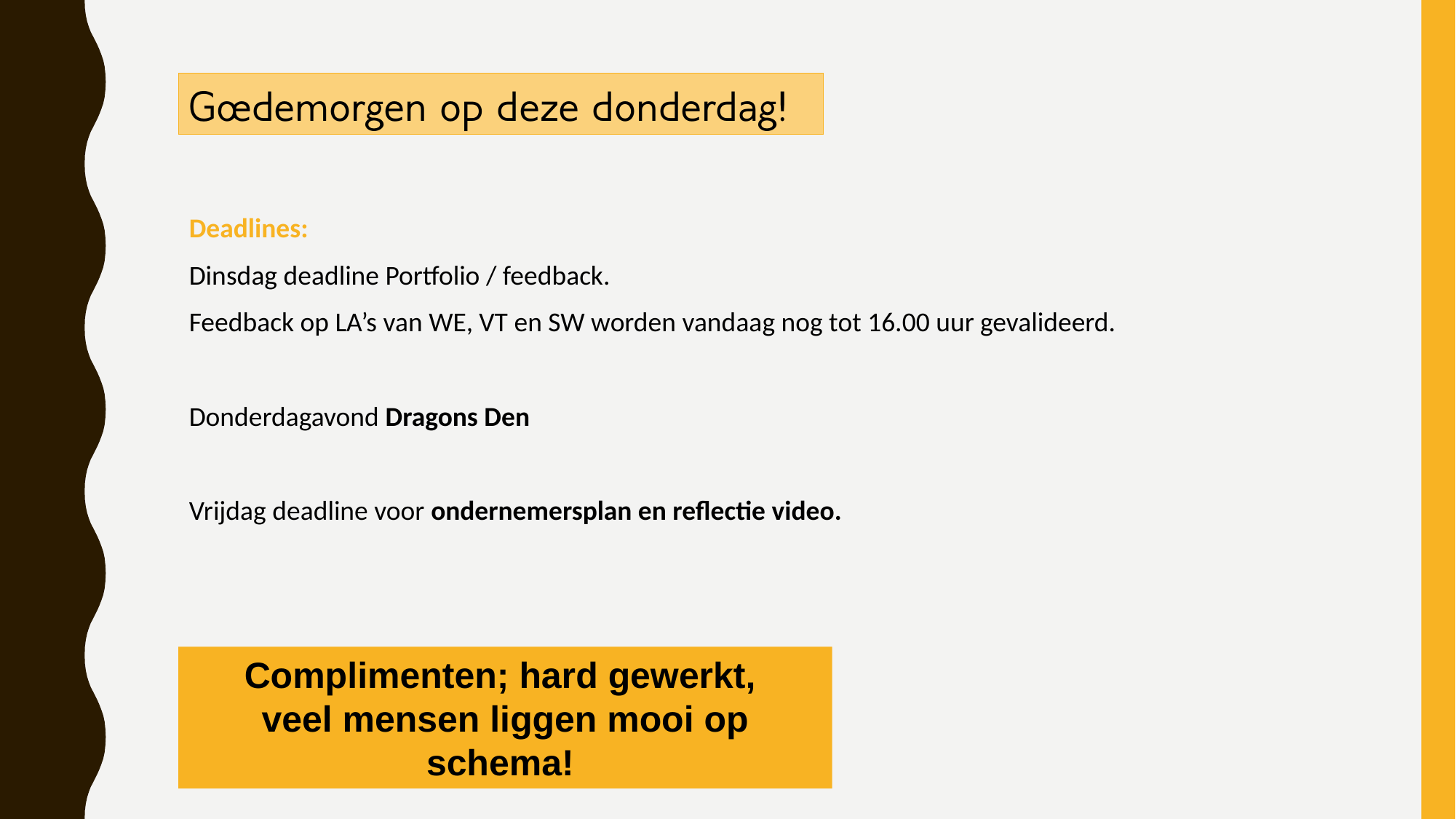

Goedemorgen op deze donderdag!
Deadlines:
Dinsdag deadline Portfolio / feedback.
Feedback op LA’s van WE, VT en SW worden vandaag nog tot 16.00 uur gevalideerd.

Donderdagavond Dragons Den

Vrijdag deadline voor ondernemersplan en reflectie video.

Complimenten; hard gewerkt,
veel mensen liggen mooi op schema!